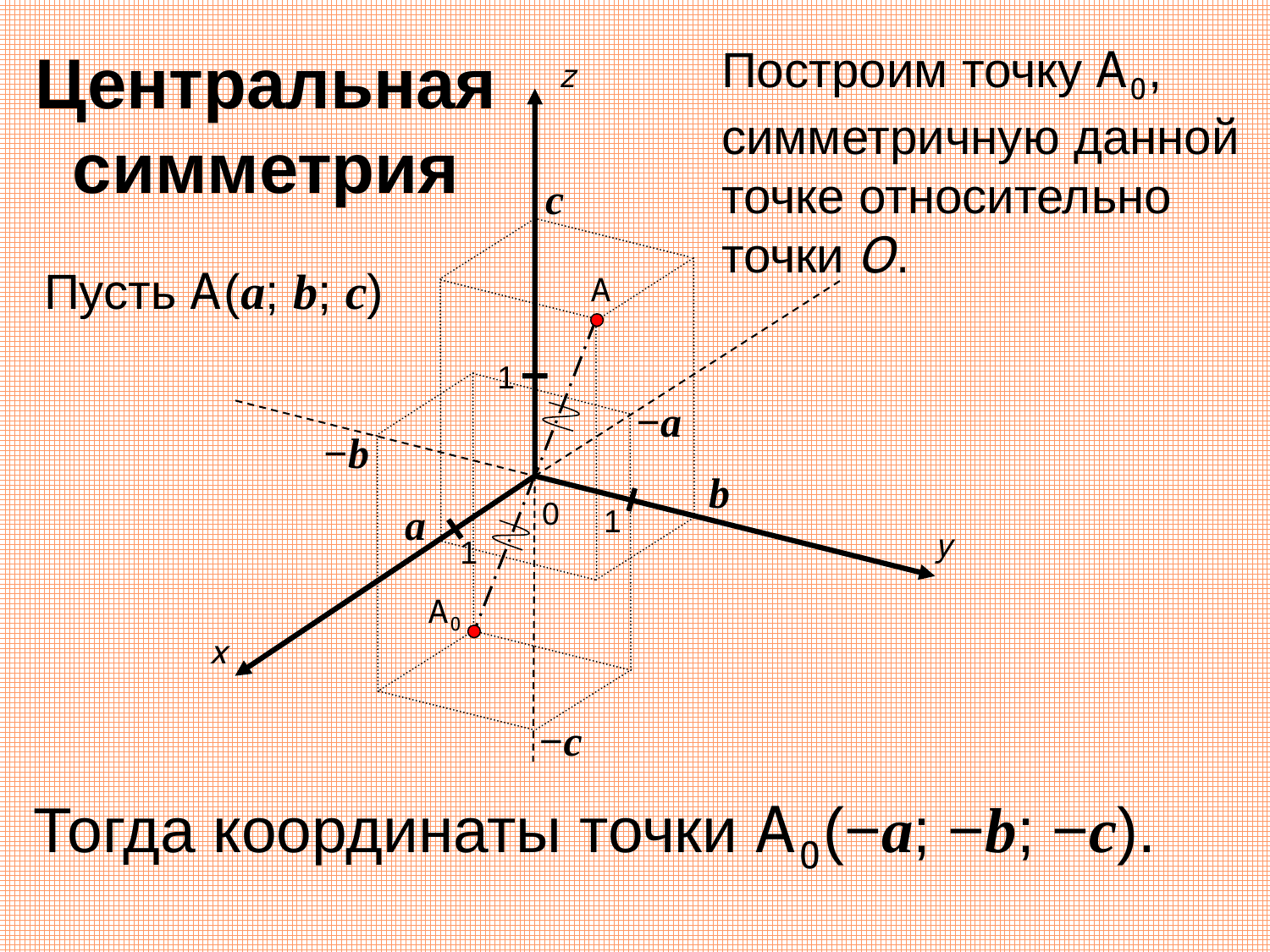

Центральная симметрия
Построим точку A0, симметричную данной точке относительно точки O.
z

c

Пусть A(a; b; c)

A

1

−a

−b

b

0

a
1

y
1

A0

x

−c
Тогда координаты точки A0(−a; −b; −c).